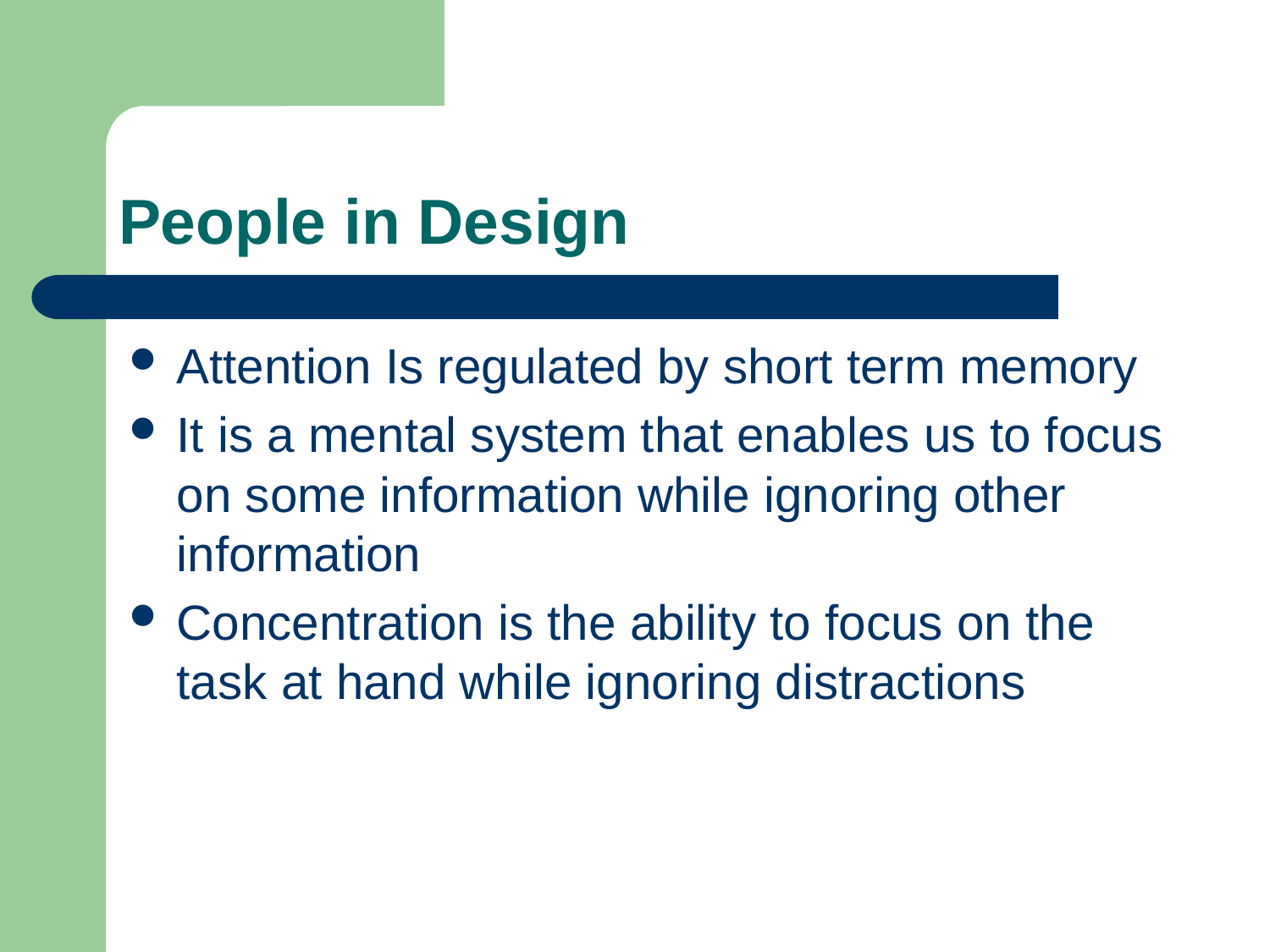

# People in Design
Attention Is regulated by short term memory
It is a mental system that enables us to focus on some information while ignoring other information
Concentration is the ability to focus on the task at hand while ignoring distractions